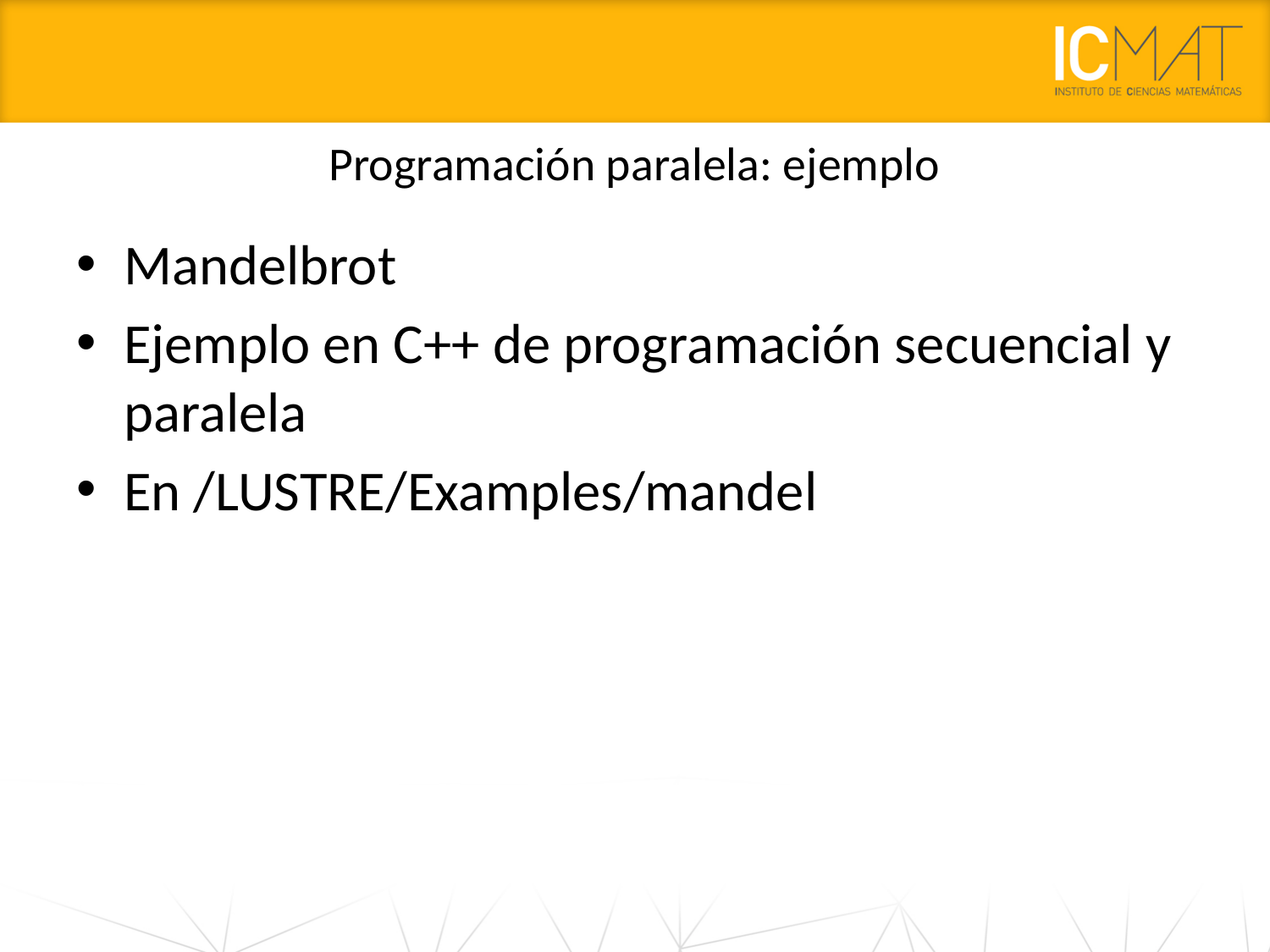

# Programación paralela: ejemplo
Mandelbrot
Ejemplo en C++ de programación secuencial y paralela
En /LUSTRE/Examples/mandel